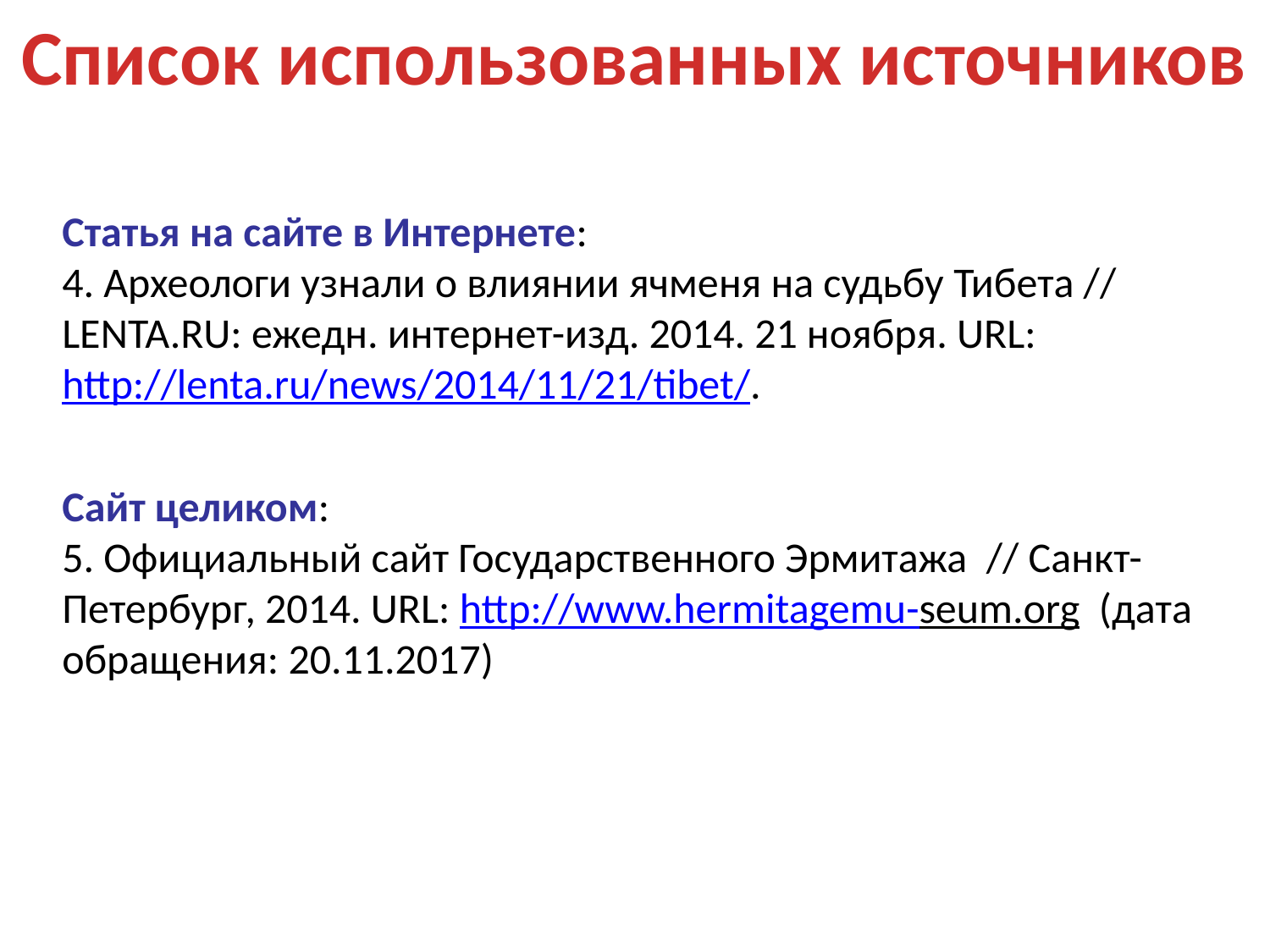

Список использованных источников
Статья на сайте в Интернете:
4. Археологи узнали о влиянии ячменя на судьбу Тибета // LENTA.RU: ежедн. интернет-изд. 2014. 21 ноября. URL: http://lenta.ru/news/2014/11/21/tibet/.

Сайт целиком:
5. Официальный сайт Государственного Эрмитажа  // Санкт-Петербург, 2014. URL: http://www.hermitagemu-seum.org  (дата обращения: 20.11.2017)